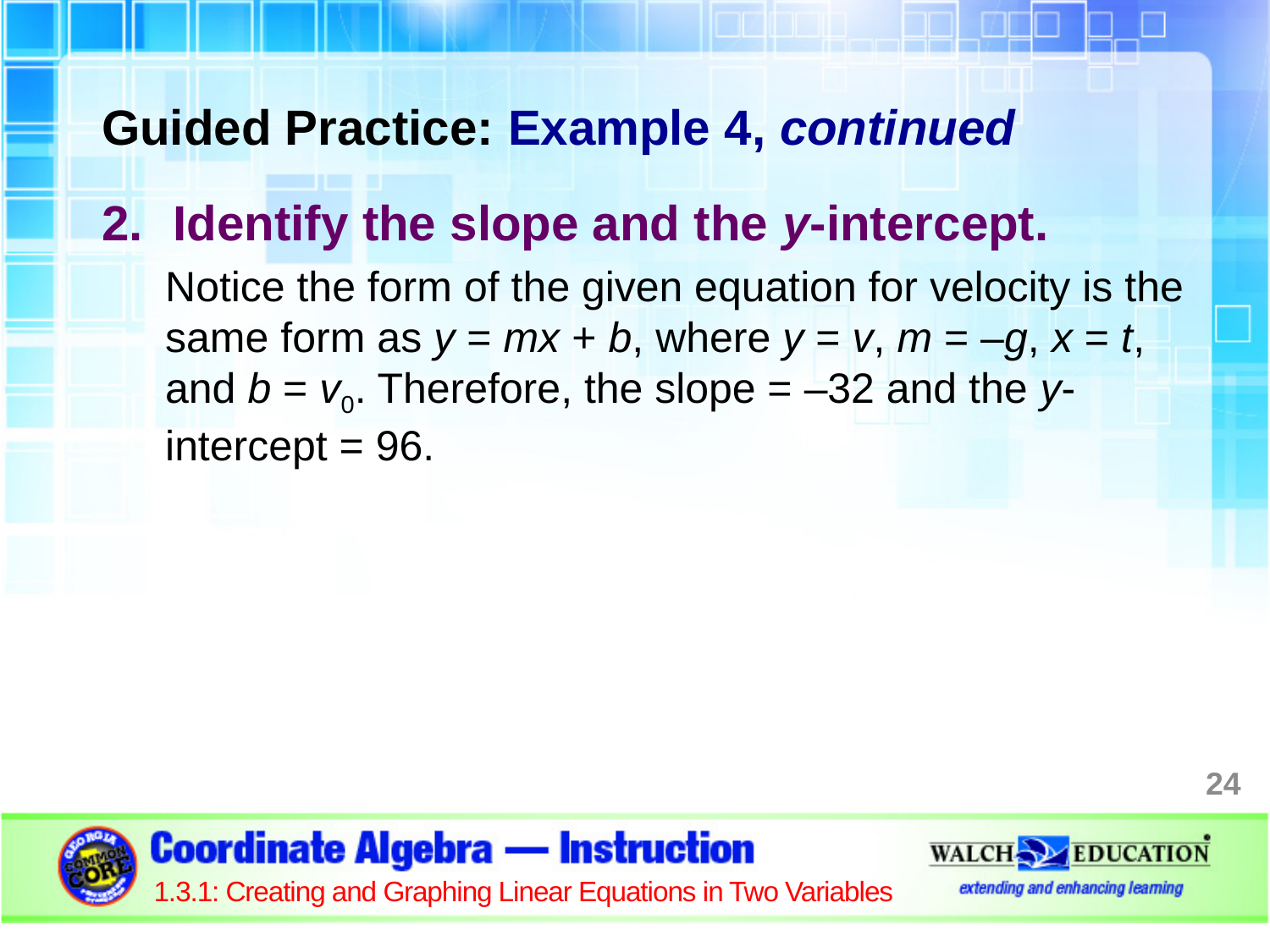

Guided Practice: Example 4, continued

Identify the slope and the y-intercept.
Notice the form of the given equation for velocity is the same form as y = mx + b, where y = v, m = –g, x = t, and b = v0. Therefore, the slope = –32 and the y-intercept = 96.
24
1.3.1: Creating and Graphing Linear Equations in Two Variables